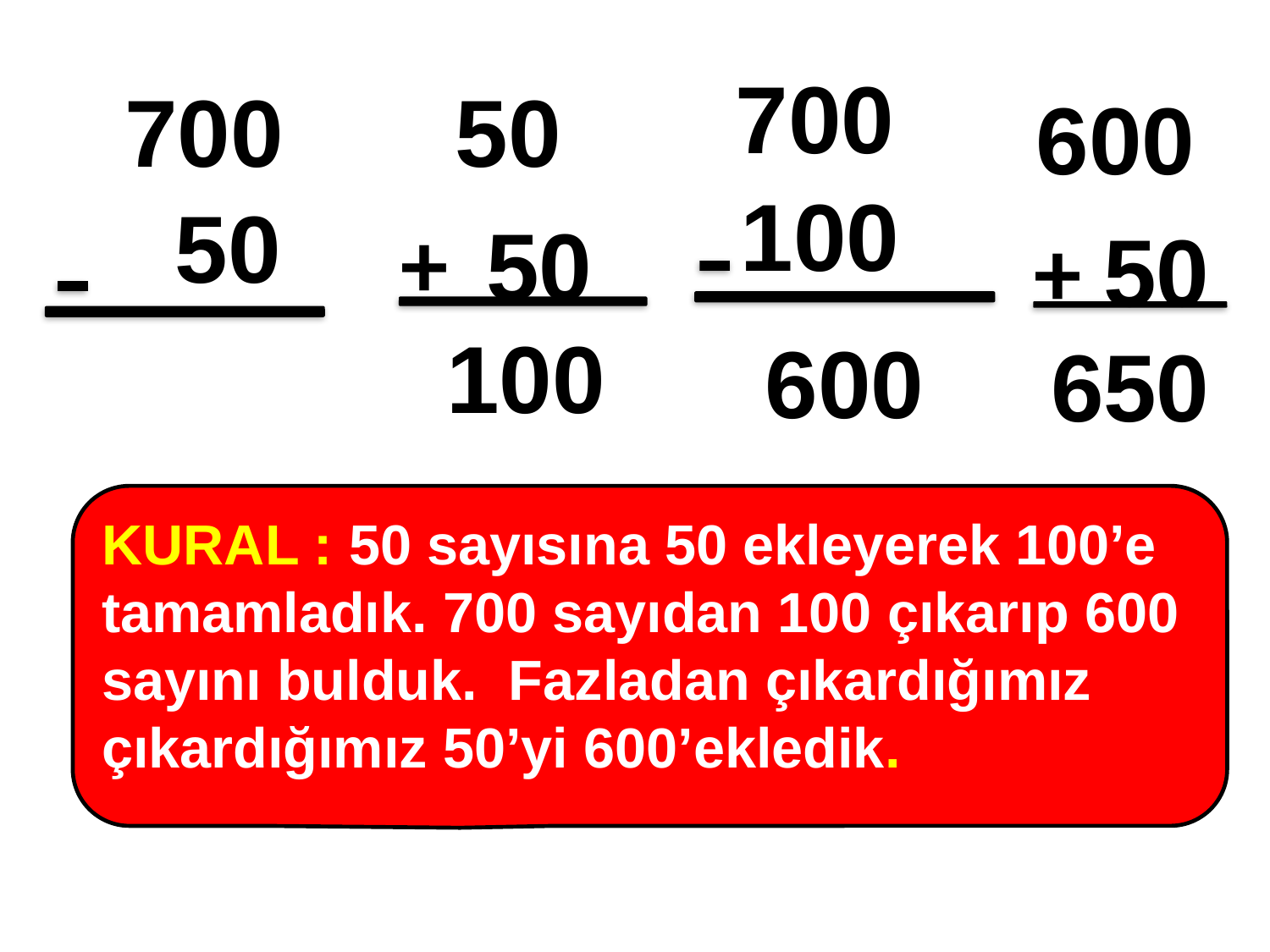

700
700
50
600
100
50
+
50
+
50

100
600
650
KURAL : 50 sayısına 50 ekleyerek 100’e tamamladık. 700 sayıdan 100 çıkarıp 600 sayını bulduk.  Fazladan çıkardığımız çıkardığımız 50’yi 600’ekledik.